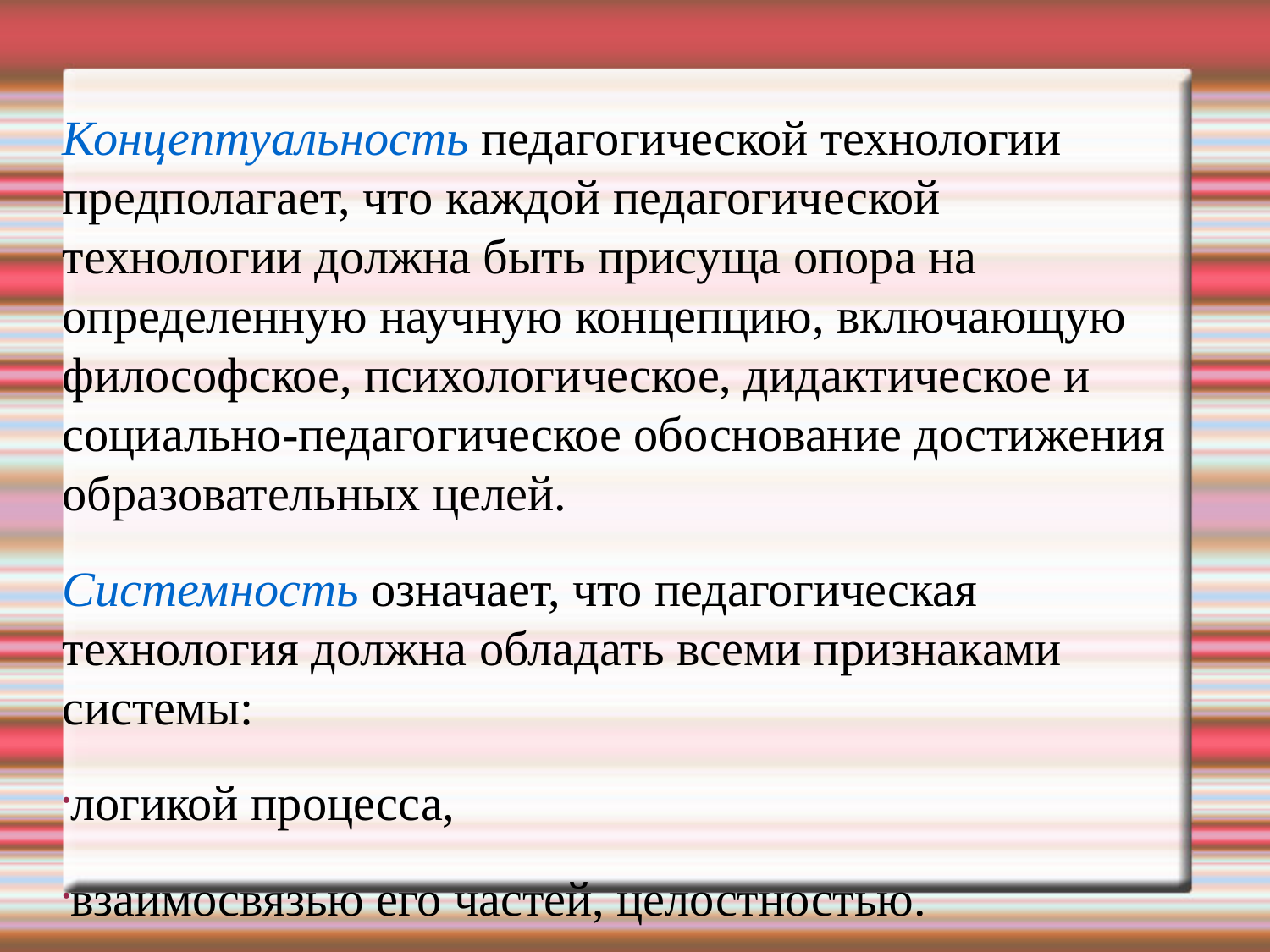

Концептуальность педагогической технологии предполагает, что каждой педагогической технологии должна быть присуща опора на определенную научную концепцию, включающую философское, психологическое, дидактическое и социально-педагогическое обоснование достижения образовательных целей.
Системность означает, что педагогическая технология должна обладать всеми признаками системы:
логикой процесса,
взаимосвязью его частей, целостностью.